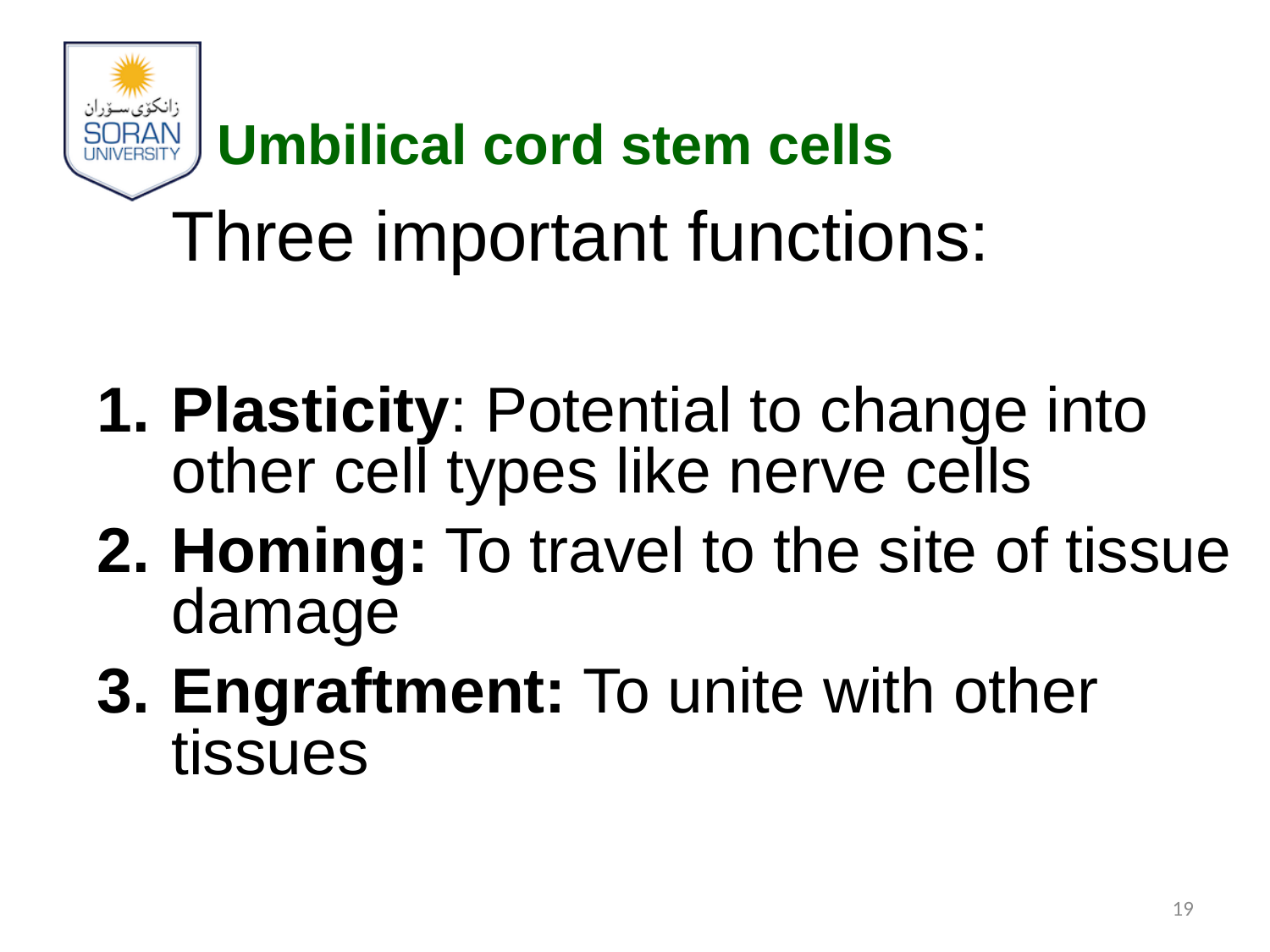

Umbilical cord stem cells
	Three important functions:

Plasticity: Potential to change into other cell types like nerve cells
Homing: To travel to the site of tissue damage
Engraftment: To unite with other tissues

19